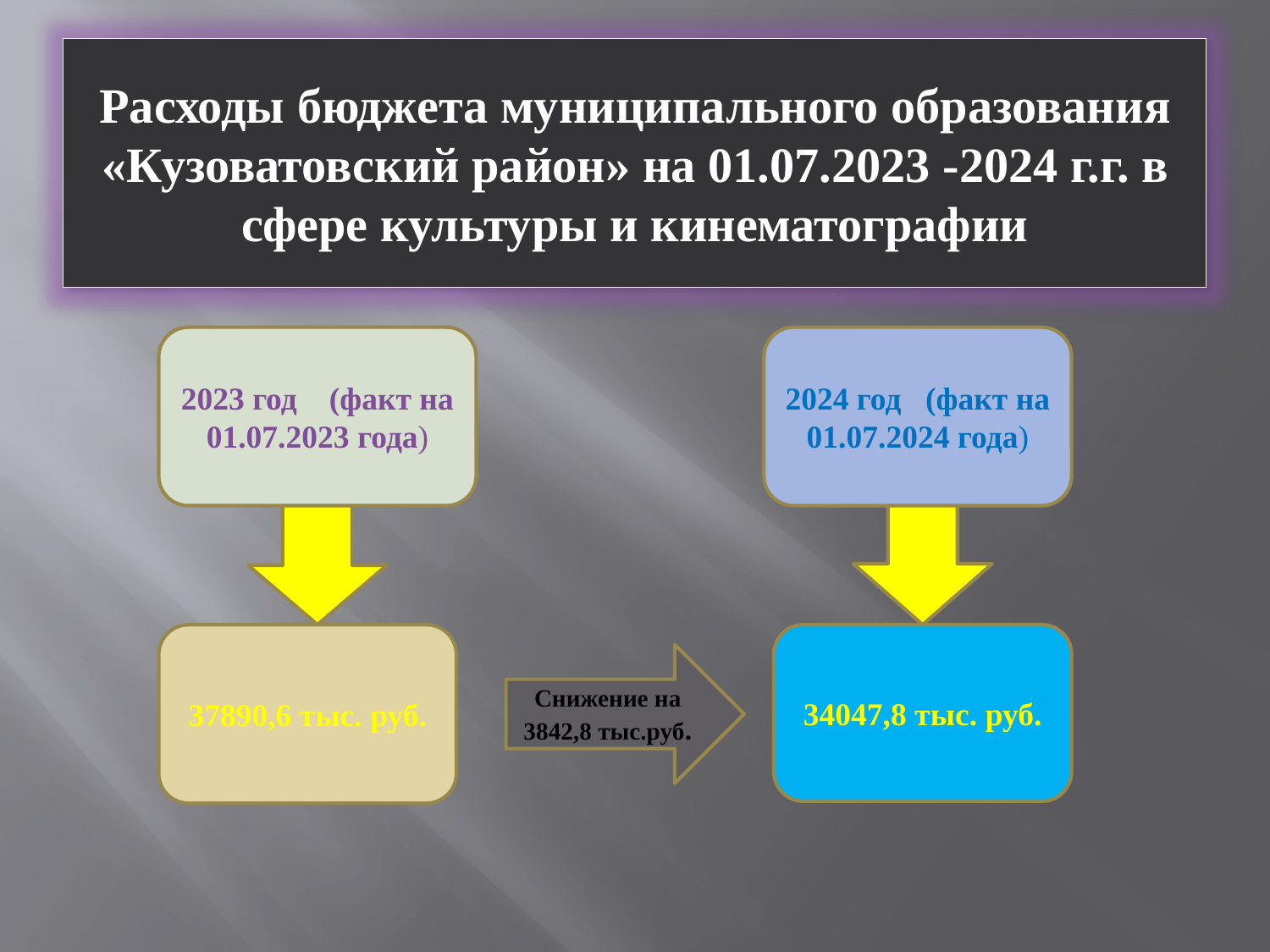

#
Расходы бюджета муниципального образования «Кузоватовский район» на 01.07.2023 -2024 г.г. в сфере культуры и кинематографии
2023 год    (факт на 01.07.2023 года)
2024 год   (факт на 01.07.2024 года)

37890,6 тыс. руб.
34047,8 тыс. руб.
Снижение на 3842,8 тыс.руб.